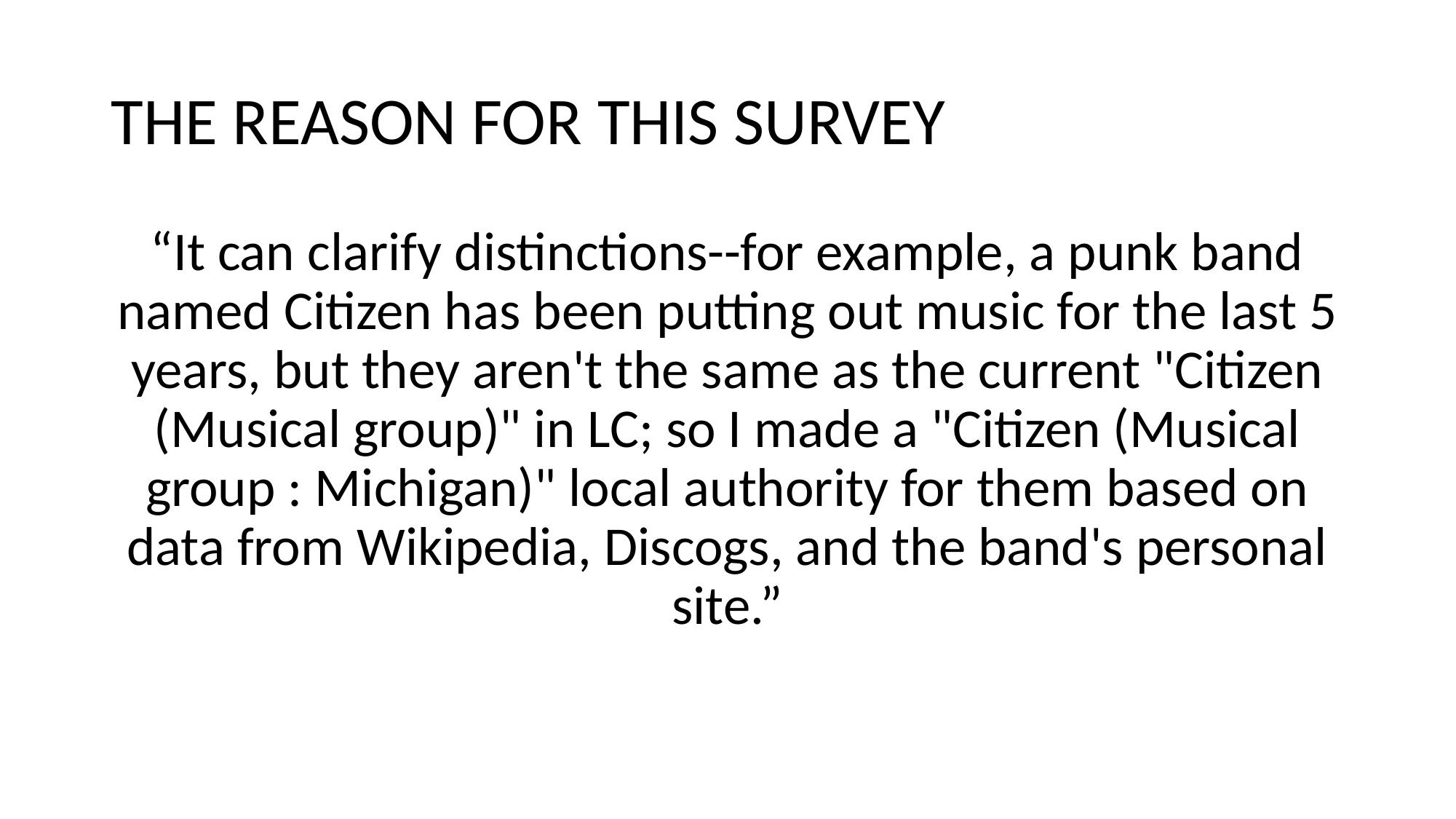

# THE REASON FOR THIS SURVEY
“It can clarify distinctions--for example, a punk band named Citizen has been putting out music for the last 5 years, but they aren't the same as the current "Citizen (Musical group)" in LC; so I made a "Citizen (Musical group : Michigan)" local authority for them based on data from Wikipedia, Discogs, and the band's personal site.”